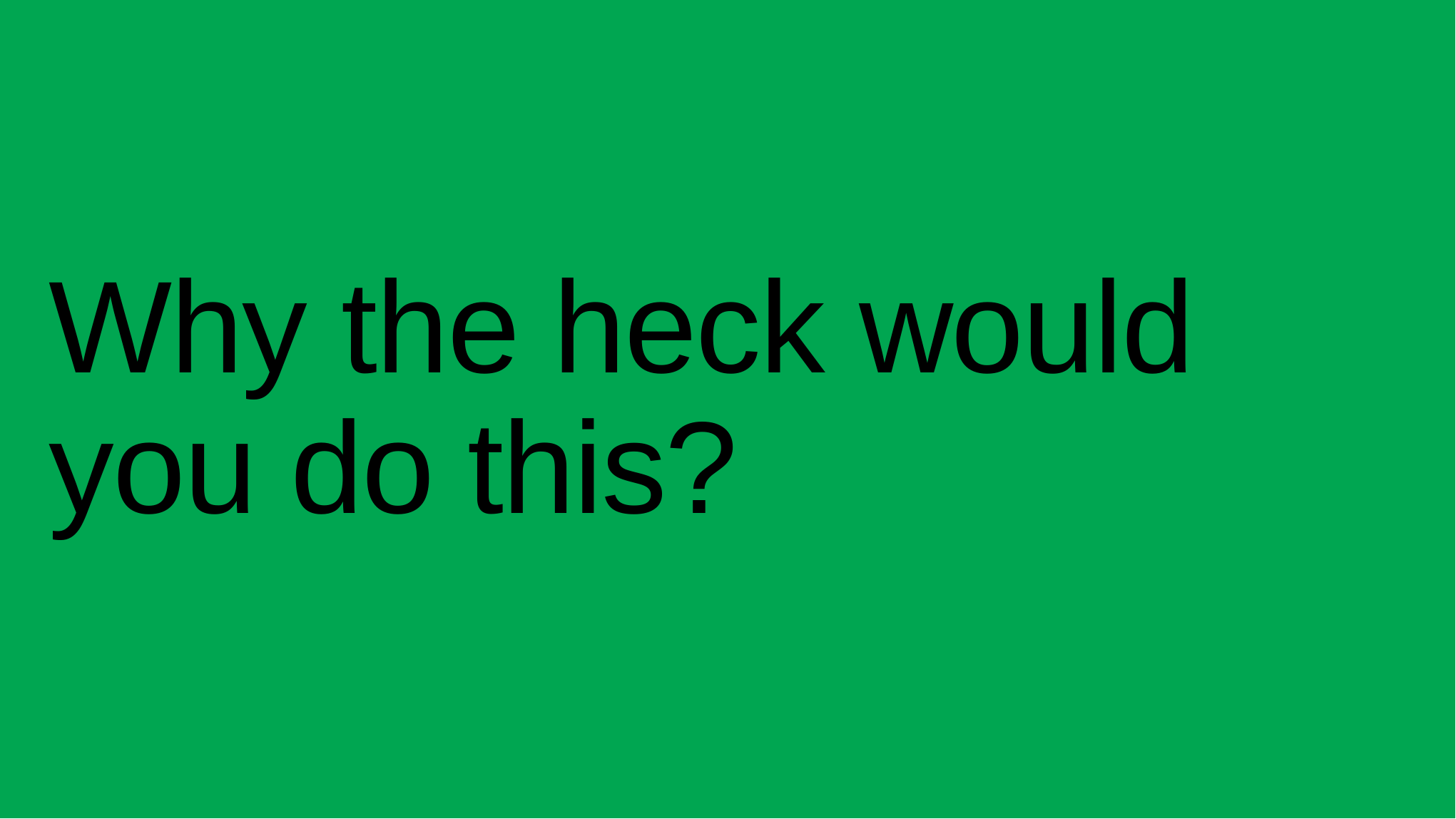

# Why the heck would you do this?